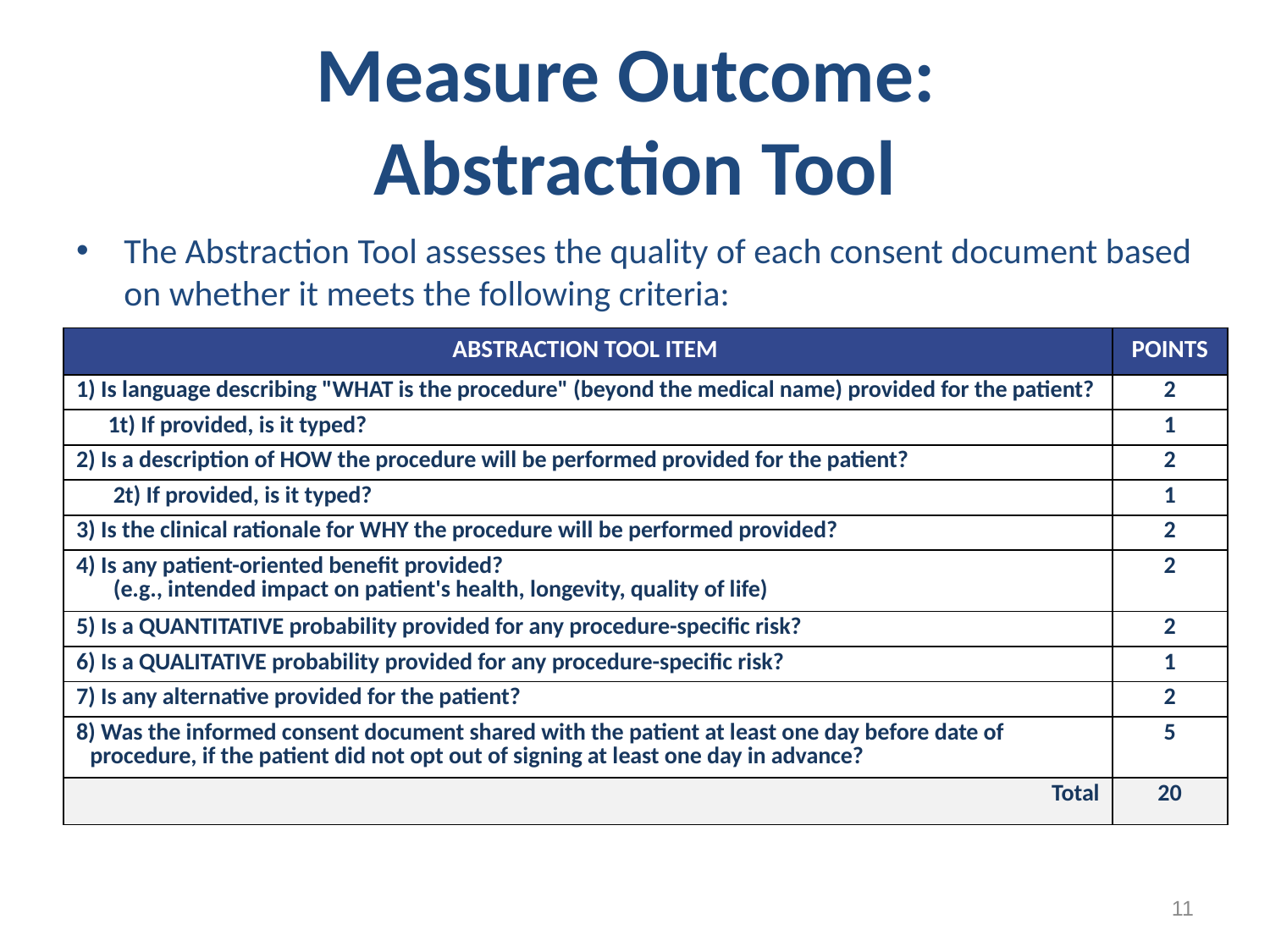

# Measure Outcome: Abstraction Tool
The Abstraction Tool assesses the quality of each consent document based on whether it meets the following criteria:
| ABSTRACTION TOOL ITEM | POINTS |
| --- | --- |
| 1) Is language describing "WHAT is the procedure" (beyond the medical name) provided for the patient? | 2 |
| 1t) If provided, is it typed? | 1 |
| 2) Is a description of HOW the procedure will be performed provided for the patient? | 2 |
| 2t) If provided, is it typed? | 1 |
| 3) Is the clinical rationale for WHY the procedure will be performed provided? | 2 |
| 4) Is any patient-oriented benefit provided? (e.g., intended impact on patient's health, longevity, quality of life) | 2 |
| 5) Is a QUANTITATIVE probability provided for any procedure-specific risk? | 2 |
| 6) Is a QUALITATIVE probability provided for any procedure-specific risk? | 1 |
| 7) Is any alternative provided for the patient? | 2 |
| 8) Was the informed consent document shared with the patient at least one day before date of procedure, if the patient did not opt out of signing at least one day in advance? | 5 |
| Total | 20 |
11